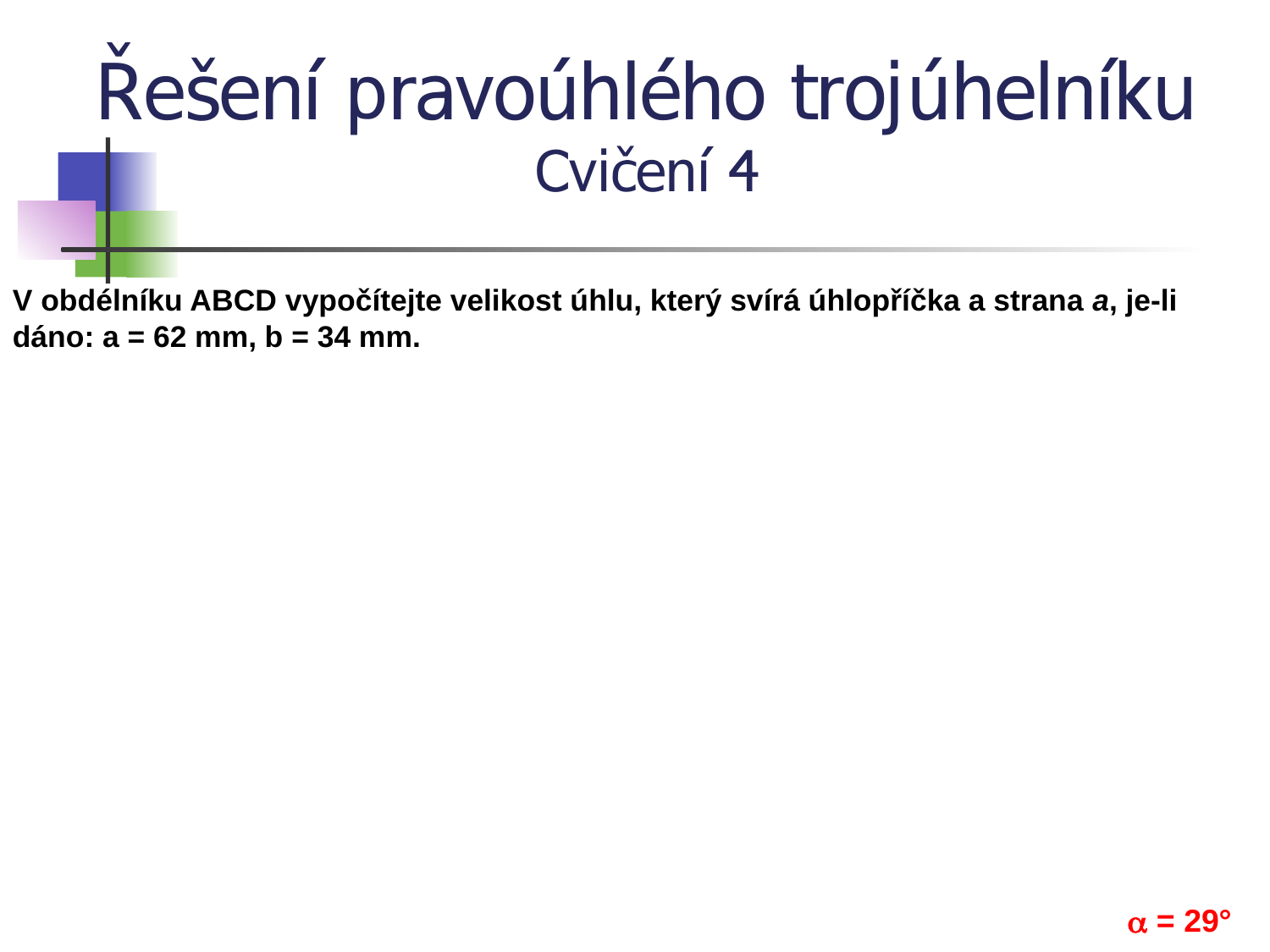

Řešení pravoúhlého trojúhelníku
Cvičení 4
V obdélníku ABCD vypočítejte velikost úhlu, který svírá úhlopříčka a strana a, je-li dáno: a = 62 mm, b = 34 mm.
α = 29°